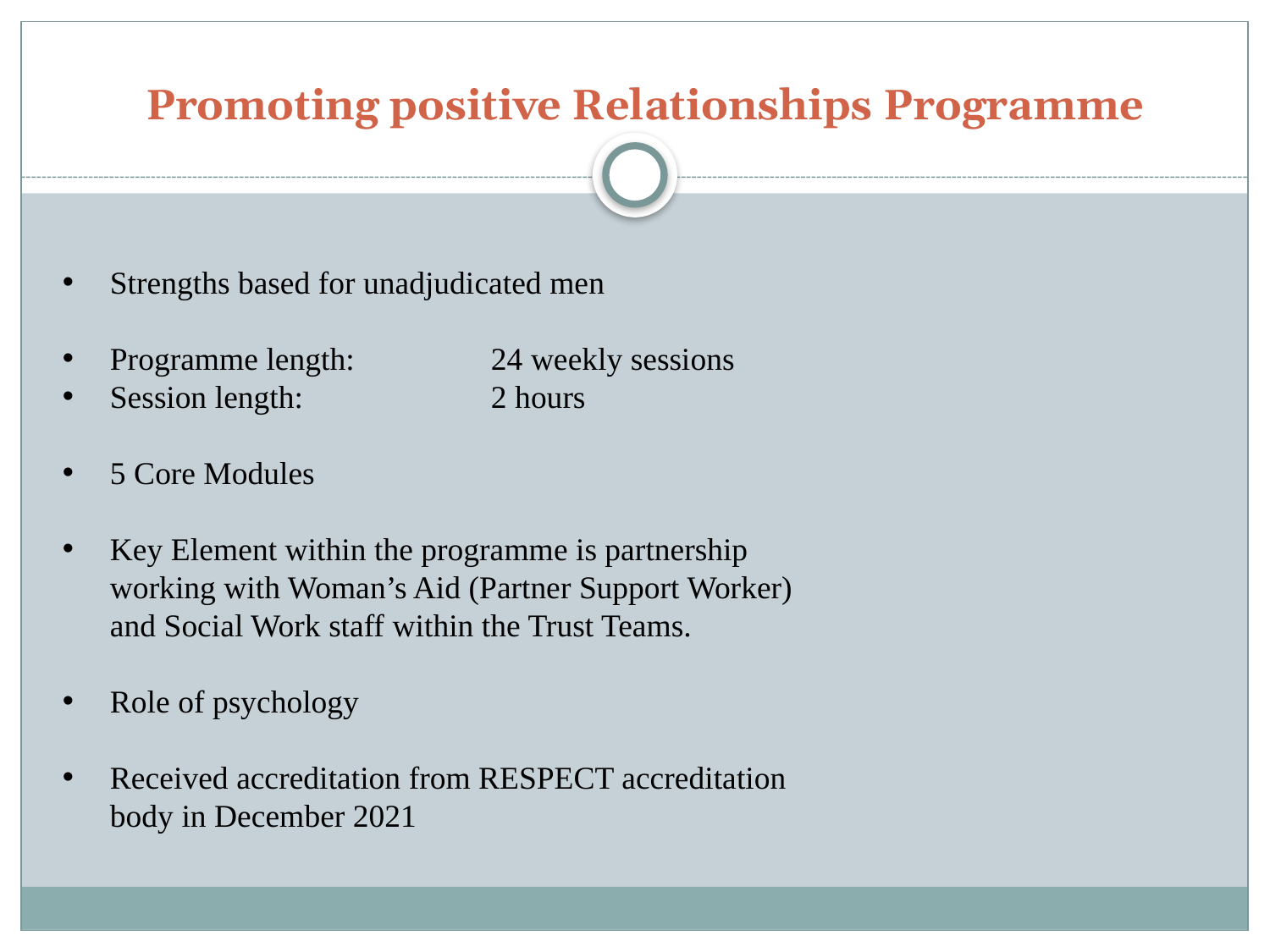

# Promoting positive Relationships Programme
Strengths based for unadjudicated men

Programme length:          	24 weekly sessions
Session length:                	2 hours

5 Core Modules

Key Element within the programme is partnership working with Woman’s Aid (Partner Support Worker) and Social Work staff within the Trust Teams.
Role of psychology

Received accreditation from RESPECT accreditation body in December 2021